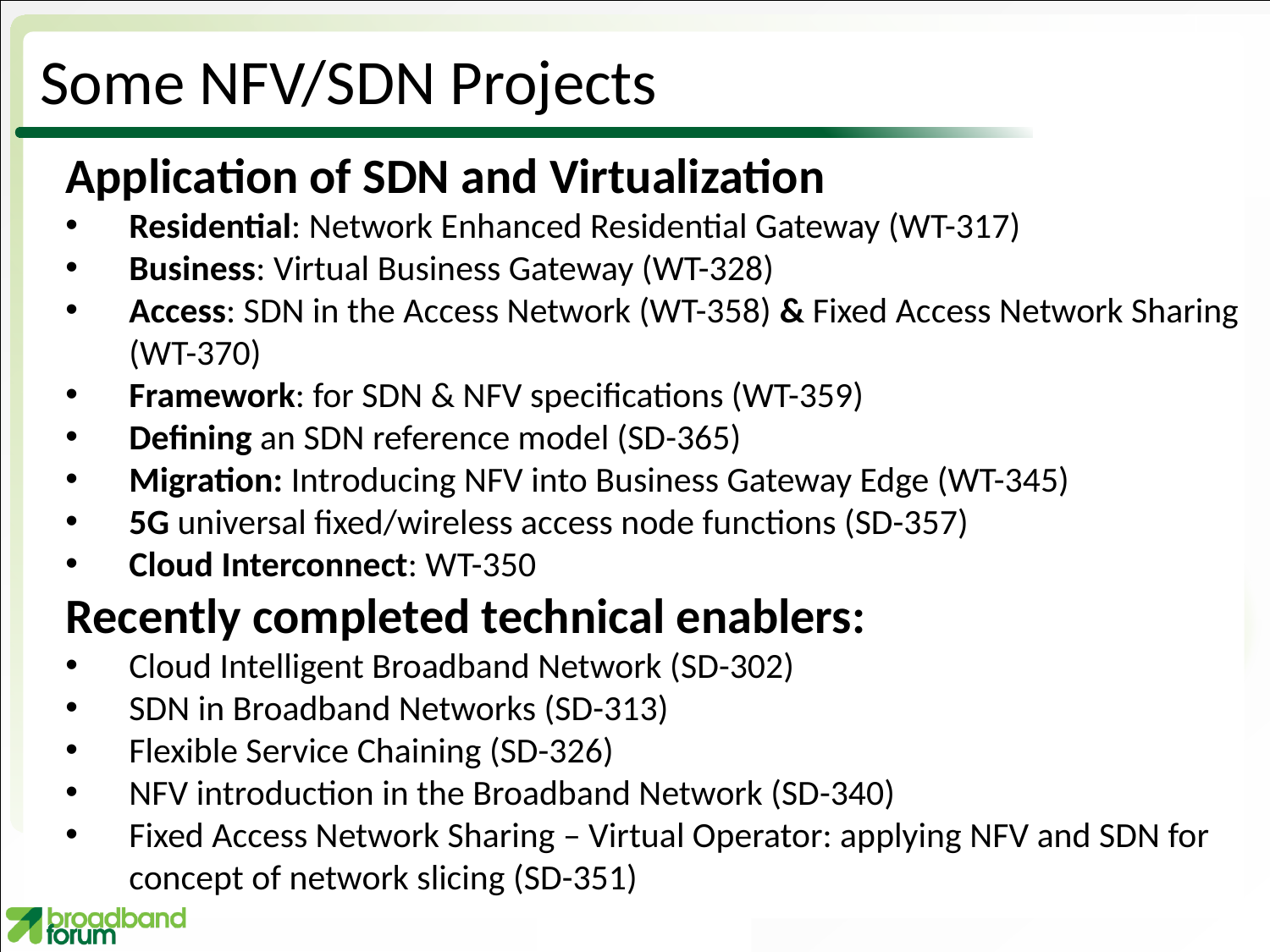

# Some NFV/SDN Projects
Application of SDN and Virtualization
Residential: Network Enhanced Residential Gateway (WT-317)
Business: Virtual Business Gateway (WT-328)
Access: SDN in the Access Network (WT-358) & Fixed Access Network Sharing (WT-370)
Framework: for SDN & NFV specifications (WT-359)
Defining an SDN reference model (SD-365)
Migration: Introducing NFV into Business Gateway Edge (WT-345)
5G universal fixed/wireless access node functions (SD-357)
Cloud Interconnect: WT-350
Recently completed technical enablers:
Cloud Intelligent Broadband Network (SD-302)
SDN in Broadband Networks (SD-313)
Flexible Service Chaining (SD-326)
NFV introduction in the Broadband Network (SD-340)
Fixed Access Network Sharing – Virtual Operator: applying NFV and SDN for concept of network slicing (SD-351)